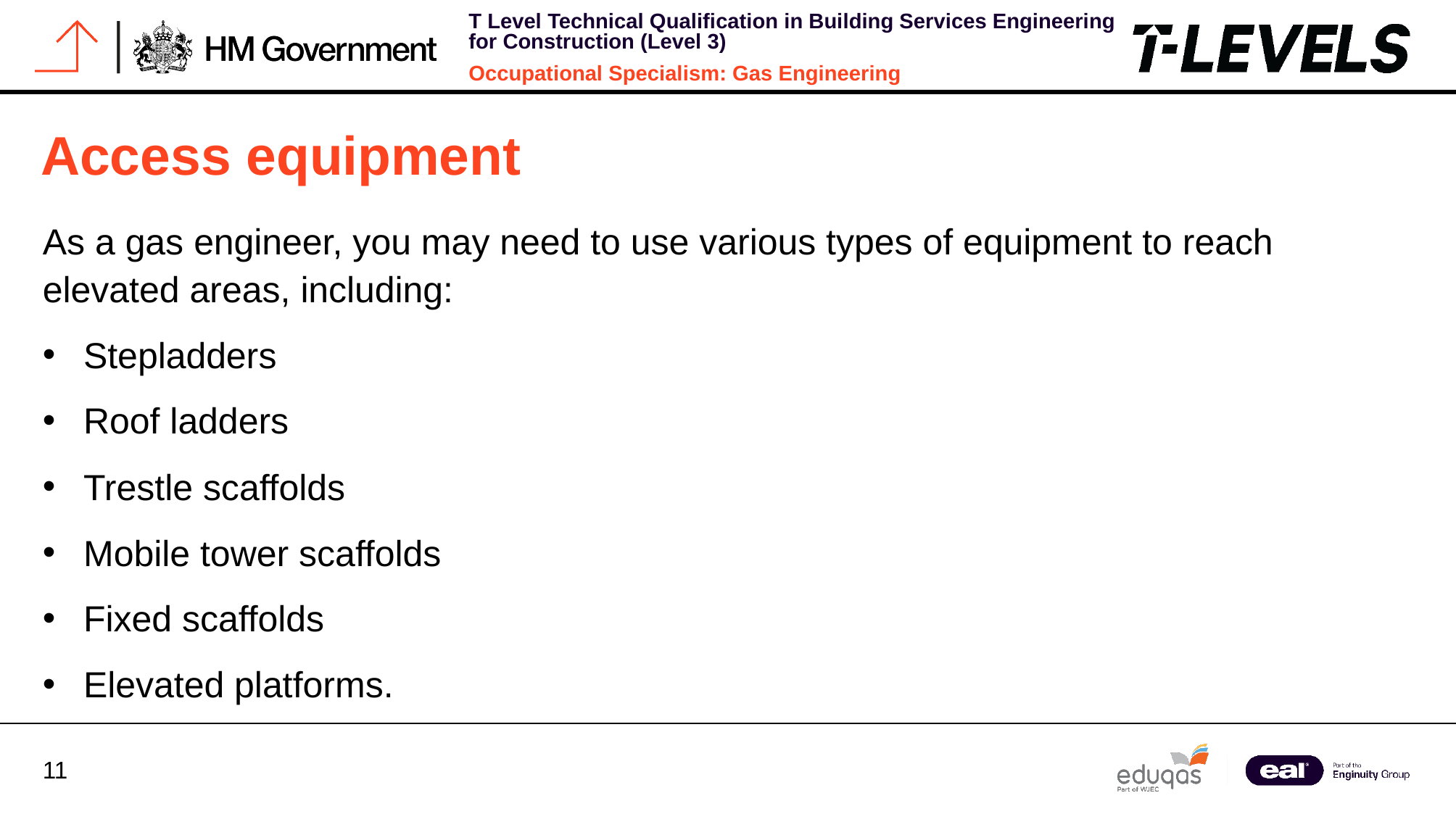

Access equipment
As a gas engineer, you may need to use various types of equipment to reach elevated areas, including:
Stepladders
Roof ladders
Trestle scaffolds
Mobile tower scaffolds
Fixed scaffolds
Elevated platforms.